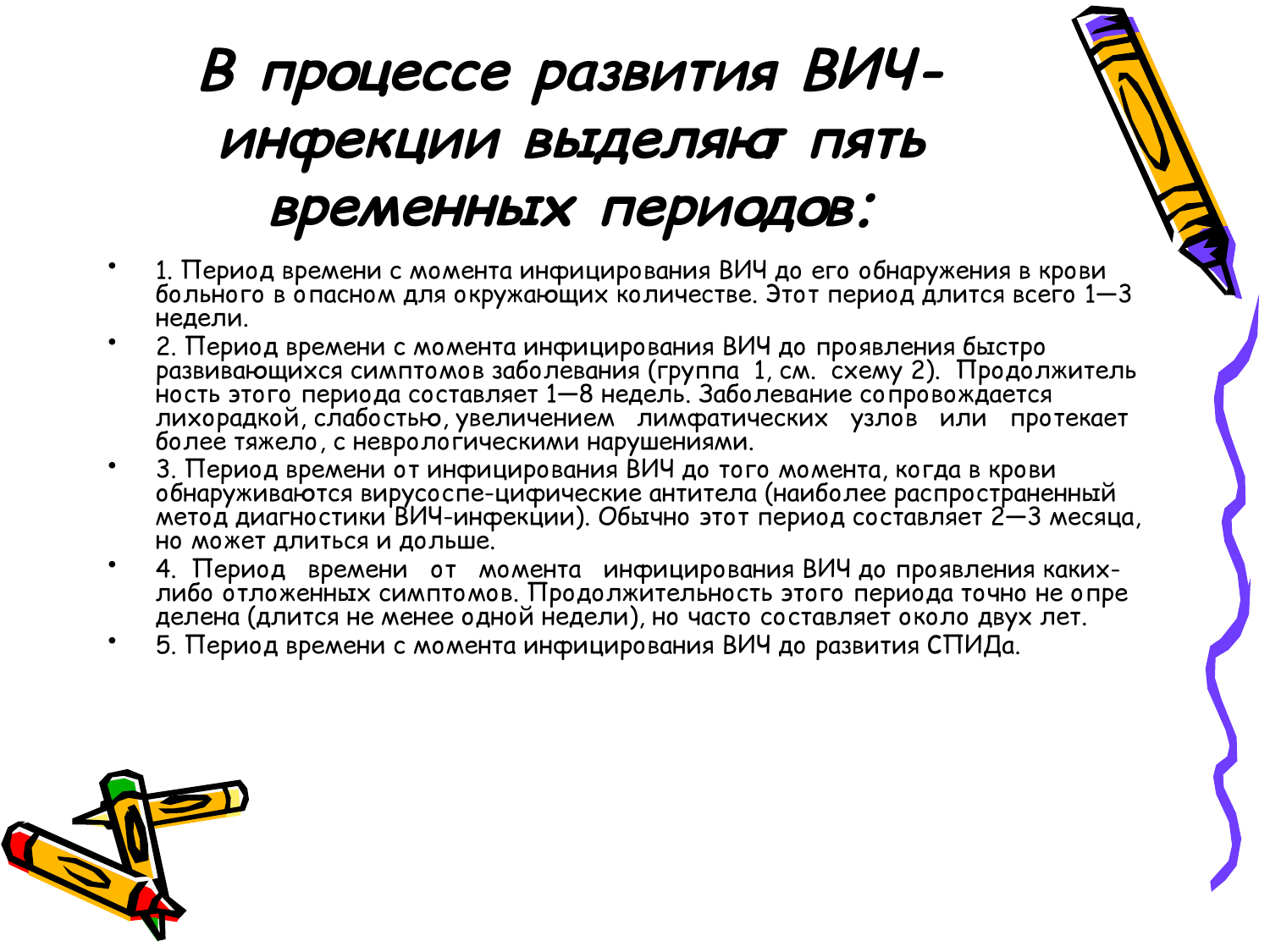

# В процессе развития ВИЧ-инфекции выделяют пять временных периодов:
1. Период времени с момента инфицирования ВИЧ до его обнаружения в крови больного в опасном для окружающих количестве. Этот период длится всего 1—3 недели.
2. Период времени с момента инфицирования ВИЧ до проявления быстро развивающихся симптомов за­болевания (группа  1, см.  схему 2).  Продолжитель­ность этого периода составляет 1—8 недель. Заболева­ние сопровождается лихорадкой, слабостью, увеличе­нием   лимфатических   узлов   или   протекает   более тяжело, с неврологическими нарушениями.
3. Период времени от инфицирования ВИЧ до того момента, когда в крови обнаруживаются вирусоспе-цифические антитела (наиболее распространенный метод диагностики ВИЧ-инфекции). Обычно этот пе­риод составляет 2—3 месяца, но может длиться и дольше.
4.  Период   времени   от   момента   инфицирования ВИЧ до проявления каких-либо отложенных симпто­мов. Продолжительность этого периода точно не опре­делена (длится не менее одной недели), но часто со­ставляет около двух лет.
5. Период времени с момента инфицирования ВИЧ до развития СПИДа.